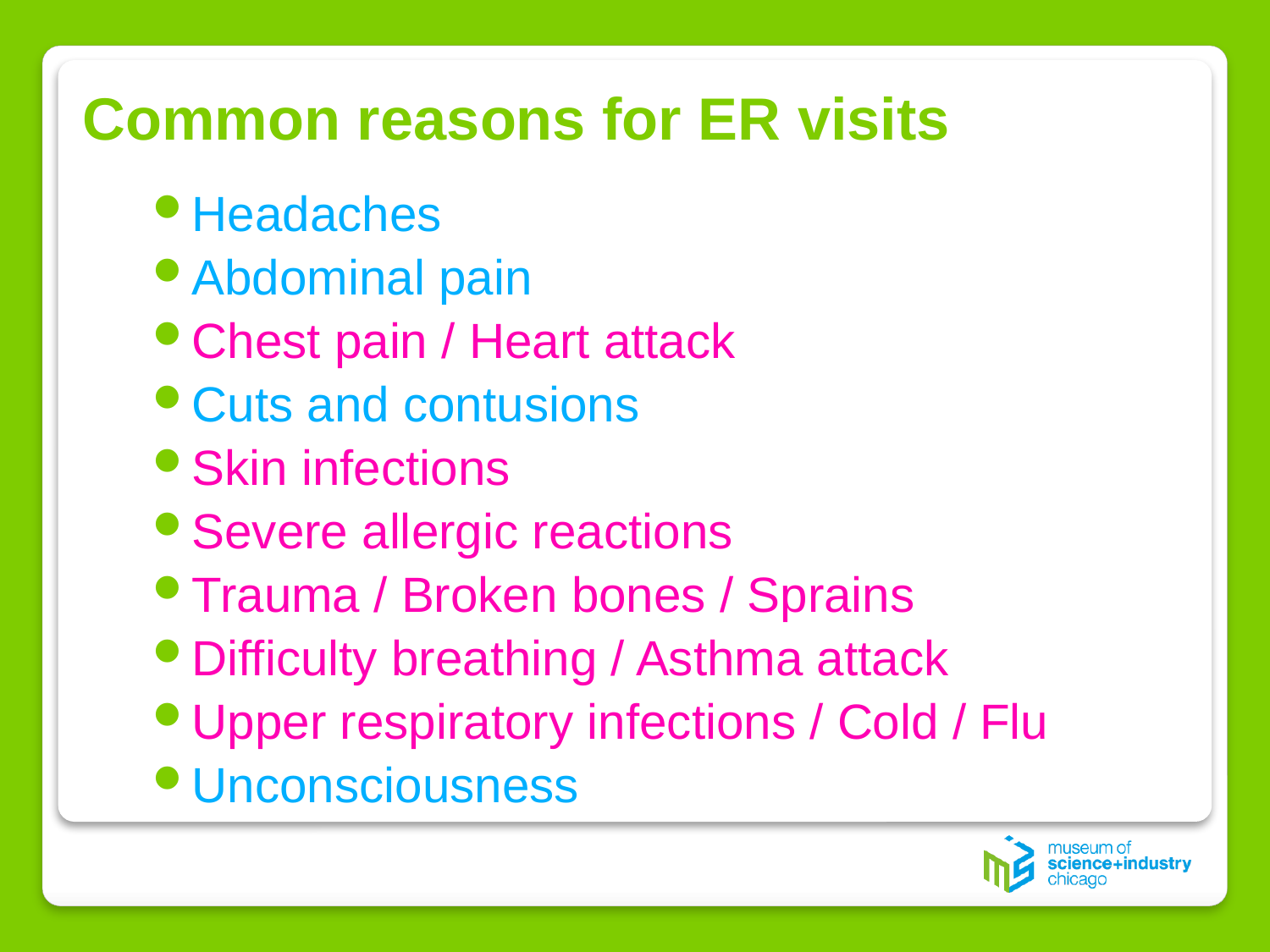

# Common reasons for ER visits
Headaches
Abdominal pain
Chest pain / Heart attack
Cuts and contusions
Skin infections
Severe allergic reactions
Trauma / Broken bones / Sprains
Difficulty breathing / Asthma attack
Upper respiratory infections / Cold / Flu
Unconsciousness